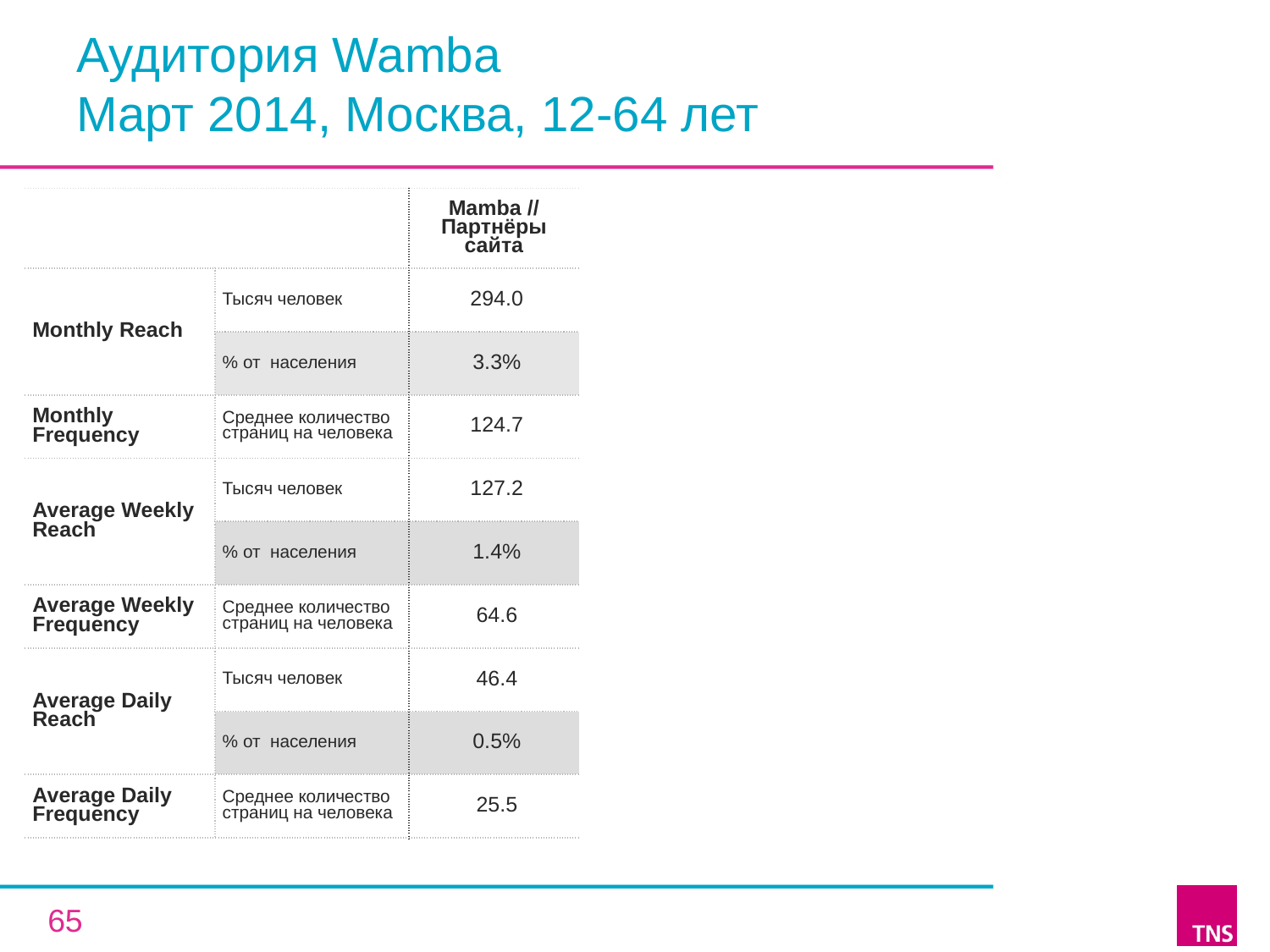

# Аудитория Wamba Март 2014, Москва, 12-64 лет
|  |  | Mamba // Партнёры сайта |
| --- | --- | --- |
| Monthly Reach | Тысяч человек | 294.0 |
|  | % от населения | 3.3% |
| Monthly Frequency | Среднее количество страниц на человека | 124.7 |
| Average Weekly Reach | Тысяч человек | 127.2 |
|  | % от населения | 1.4% |
| Average Weekly Frequency | Среднее количество страниц на человека | 64.6 |
| Average Daily Reach | Тысяч человек | 46.4 |
|  | % от населения | 0.5% |
| Average Daily Frequency | Среднее количество страниц на человека | 25.5 |

65